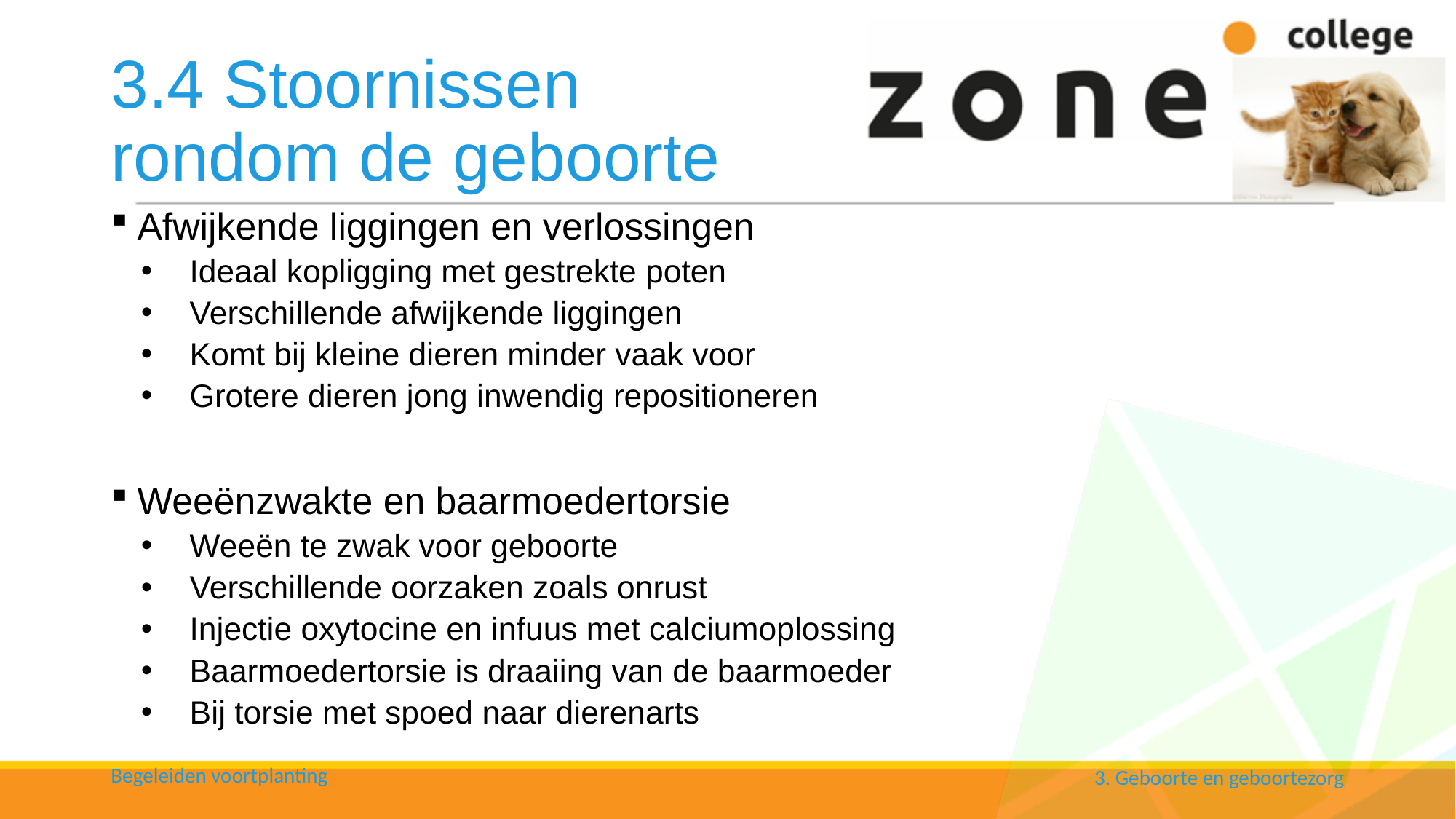

# 3.4 Stoornissen rondom de geboorte
Afwijkende liggingen en verlossingen
Ideaal kopligging met gestrekte poten
Verschillende afwijkende liggingen
Komt bij kleine dieren minder vaak voor
Grotere dieren jong inwendig repositioneren

Weeënzwakte en baarmoedertorsie
Weeën te zwak voor geboorte
Verschillende oorzaken zoals onrust
Injectie oxytocine en infuus met calciumoplossing
Baarmoedertorsie is draaiing van de baarmoeder
Bij torsie met spoed naar dierenarts
Begeleiden voortplanting
3. Geboorte en geboortezorg